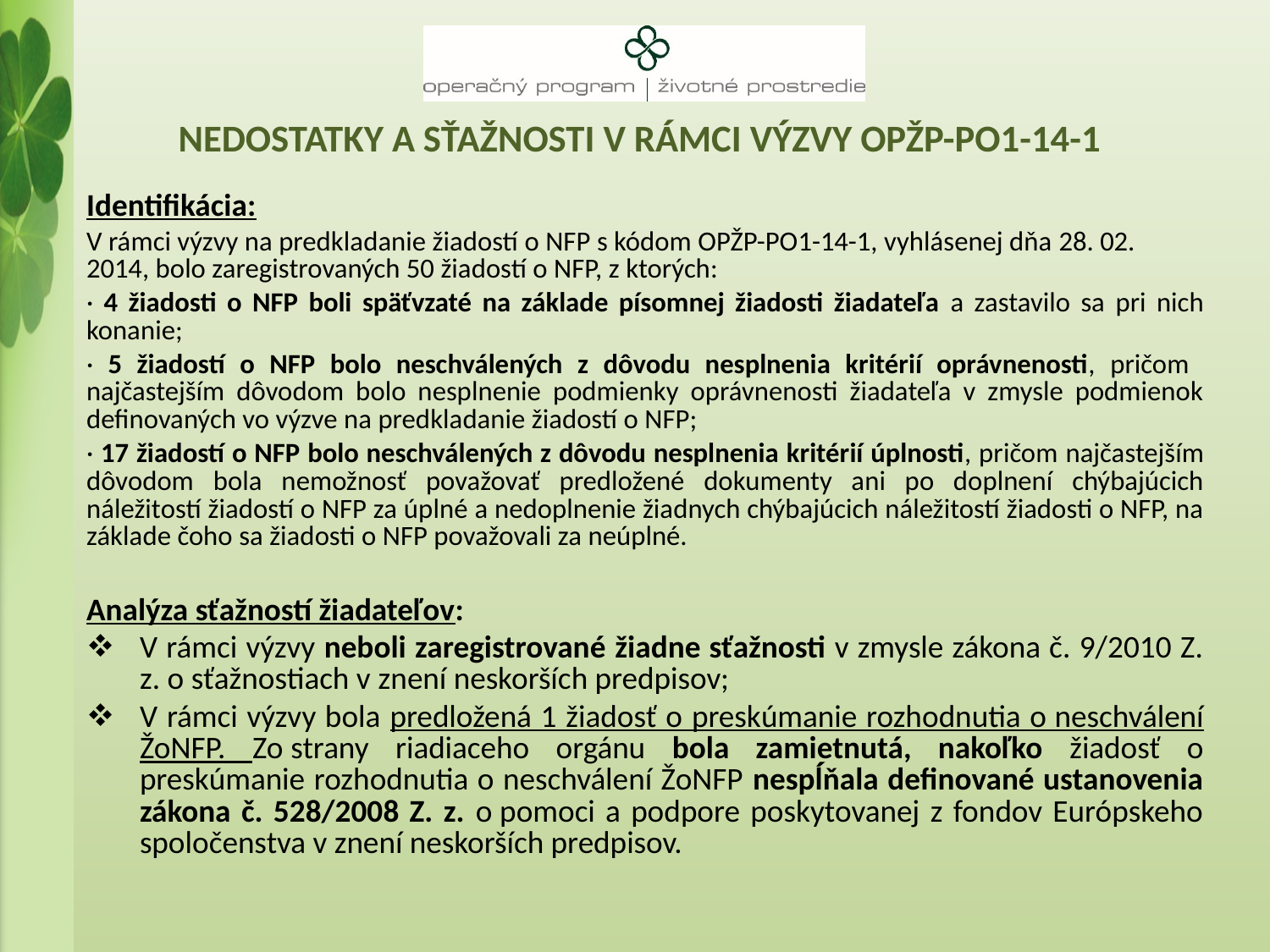

# Nedostatky a Sťažnosti v rámci výzvy OPŽP-PO1-14-1
Identifikácia:
V rámci výzvy na predkladanie žiadostí o NFP s kódom OPŽP-PO1-14-1, vyhlásenej dňa 28. 02. 2014, bolo zaregistrovaných 50 žiadostí o NFP, z ktorých:
· 4 žiadosti o NFP boli späťvzaté na základe písomnej žiadosti žiadateľa a zastavilo sa pri nich konanie;
· 5 žiadostí o NFP bolo neschválených z dôvodu nesplnenia kritérií oprávnenosti, pričom  najčastejším dôvodom bolo nesplnenie podmienky oprávnenosti žiadateľa v zmysle podmienok definovaných vo výzve na predkladanie žiadostí o NFP;
· 17 žiadostí o NFP bolo neschválených z dôvodu nesplnenia kritérií úplnosti, pričom najčastejším dôvodom bola nemožnosť považovať predložené dokumenty ani po doplnení chýbajúcich náležitostí žiadostí o NFP za úplné a nedoplnenie žiadnych chýbajúcich náležitostí žiadosti o NFP, na základe čoho sa žiadosti o NFP považovali za neúplné.

Analýza sťažností žiadateľov:
V rámci výzvy neboli zaregistrované žiadne sťažnosti v zmysle zákona č. 9/2010 Z. z. o sťažnostiach v znení neskorších predpisov;
V rámci výzvy bola predložená 1 žiadosť o preskúmanie rozhodnutia o neschválení ŽoNFP. Zo strany riadiaceho orgánu bola zamietnutá, nakoľko žiadosť o preskúmanie rozhodnutia o neschválení ŽoNFP nespĺňala definované ustanovenia zákona č. 528/2008 Z. z. o pomoci a podpore poskytovanej z fondov Európskeho spoločenstva v znení neskorších predpisov.